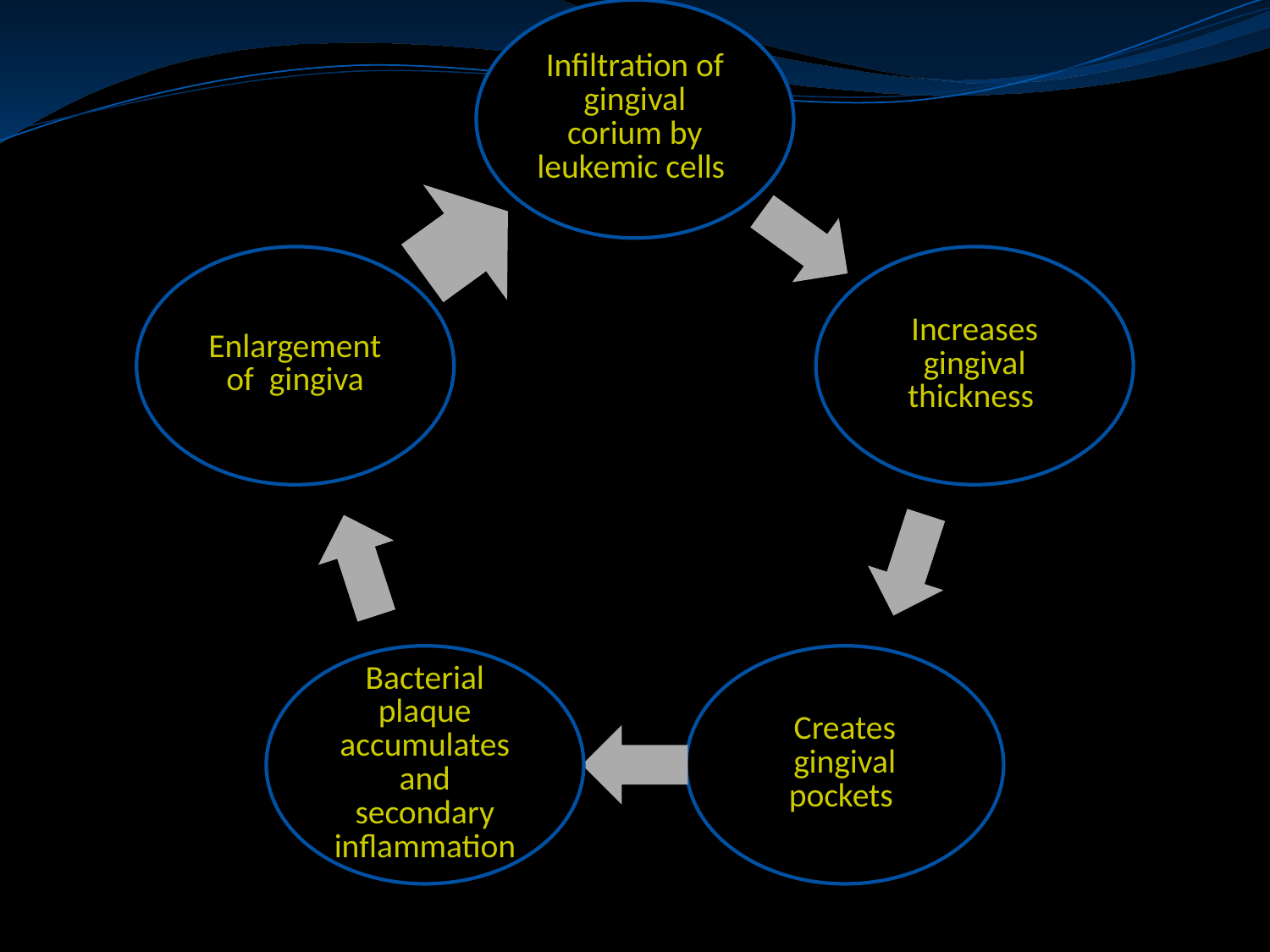

Infiltration of gingival corium by leukemic cells
Increases gingival thickness
Creates gingival pockets
Bacterial plaque accumulates and secondary inflammation
Enlargement of  gingiva